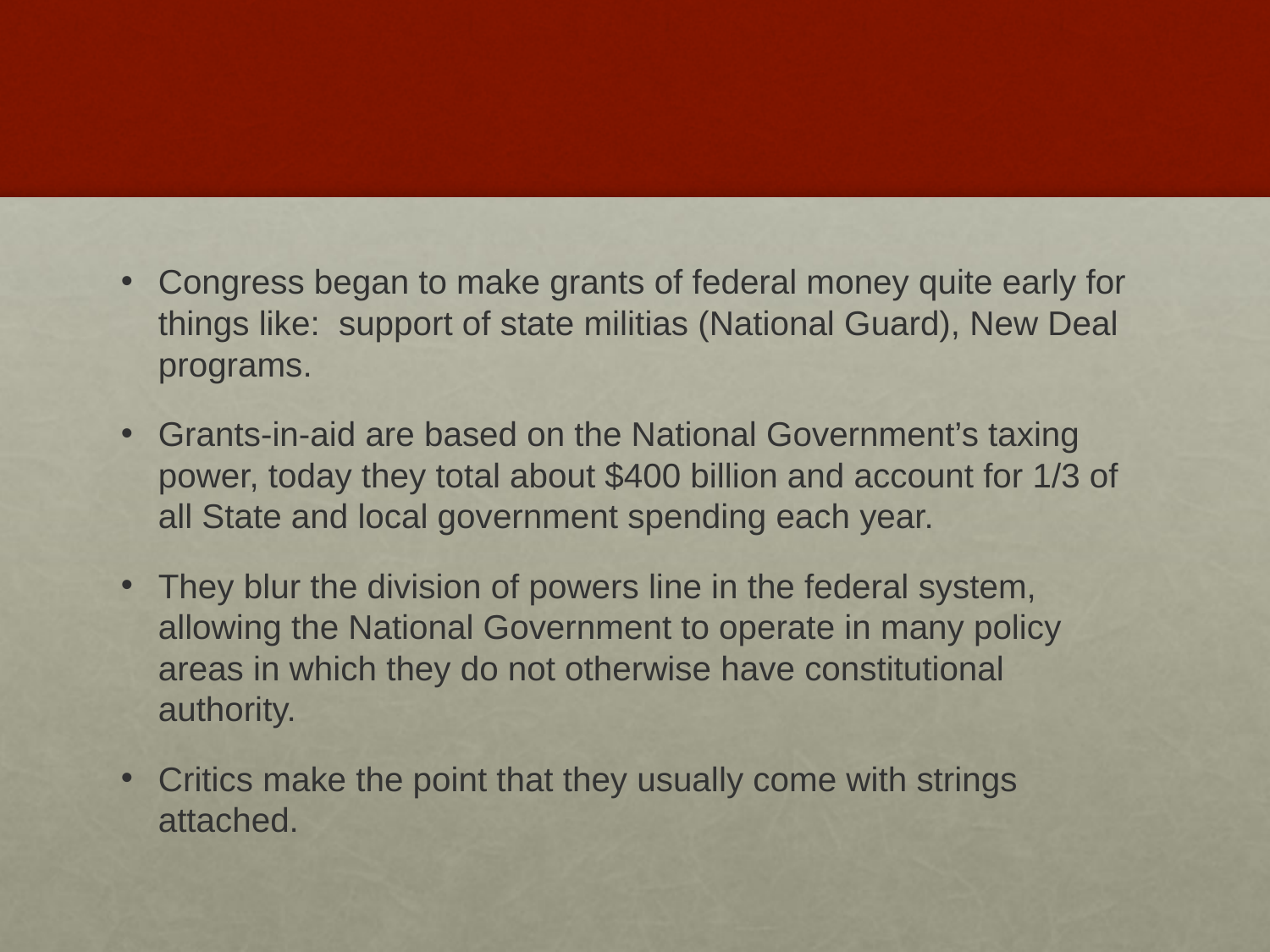

#
Congress began to make grants of federal money quite early for things like:  support of state militias (National Guard), New Deal programs.
Grants-in-aid are based on the National Government’s taxing power, today they total about $400 billion and account for 1/3 of all State and local government spending each year.
They blur the division of powers line in the federal system, allowing the National Government to operate in many policy areas in which they do not otherwise have constitutional authority.
Critics make the point that they usually come with strings attached.